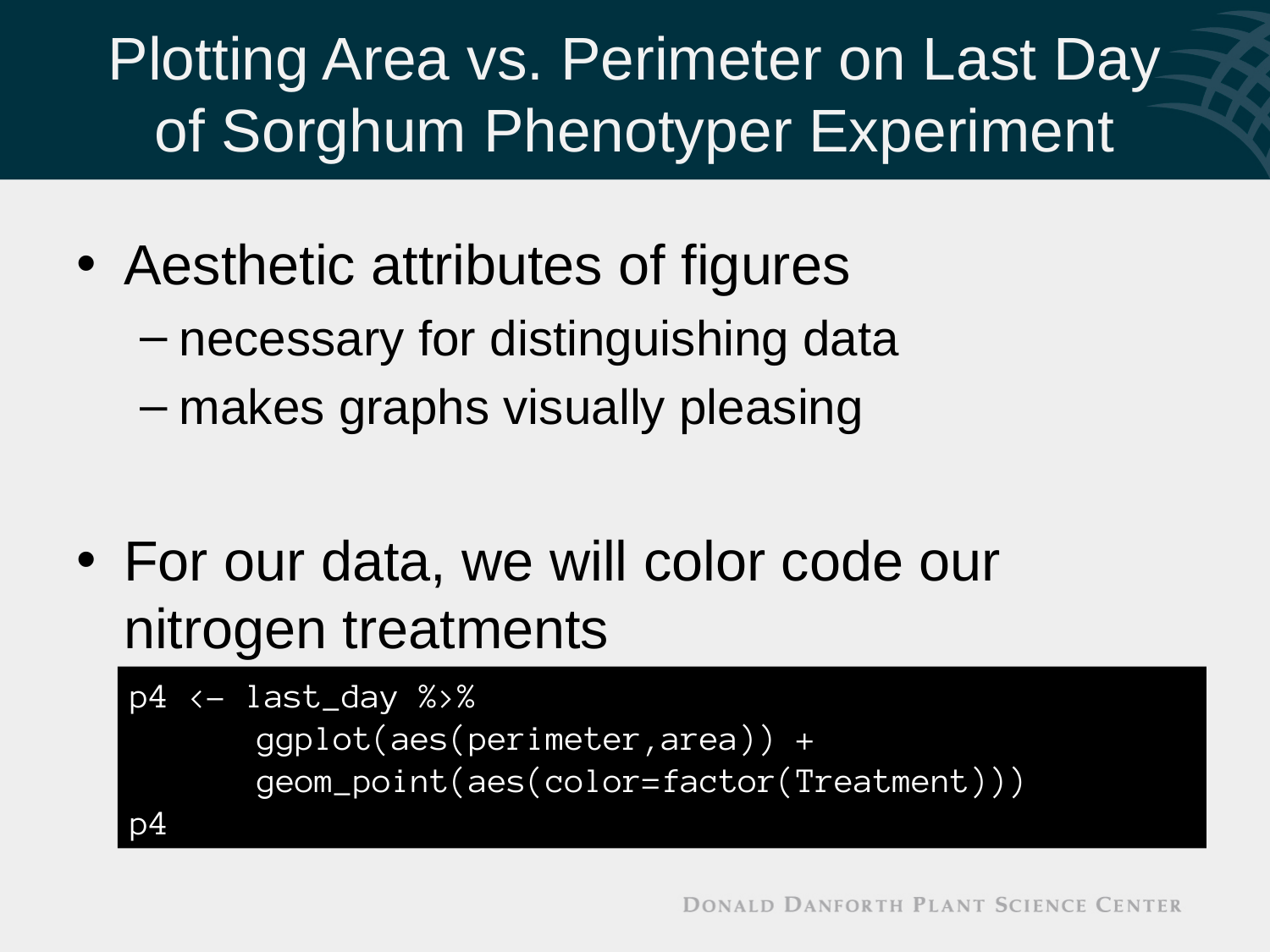

# Plotting Area vs. Perimeter on Last Day of Sorghum Phenotyper Experiment
Aesthetic attributes of figures
necessary for distinguishing data
makes graphs visually pleasing

For our data, we will color code our nitrogen treatments
p4 <- last_day %>%
	ggplot(aes(perimeter,area)) +
	geom_point(aes(color=factor(Treatment)))
p4